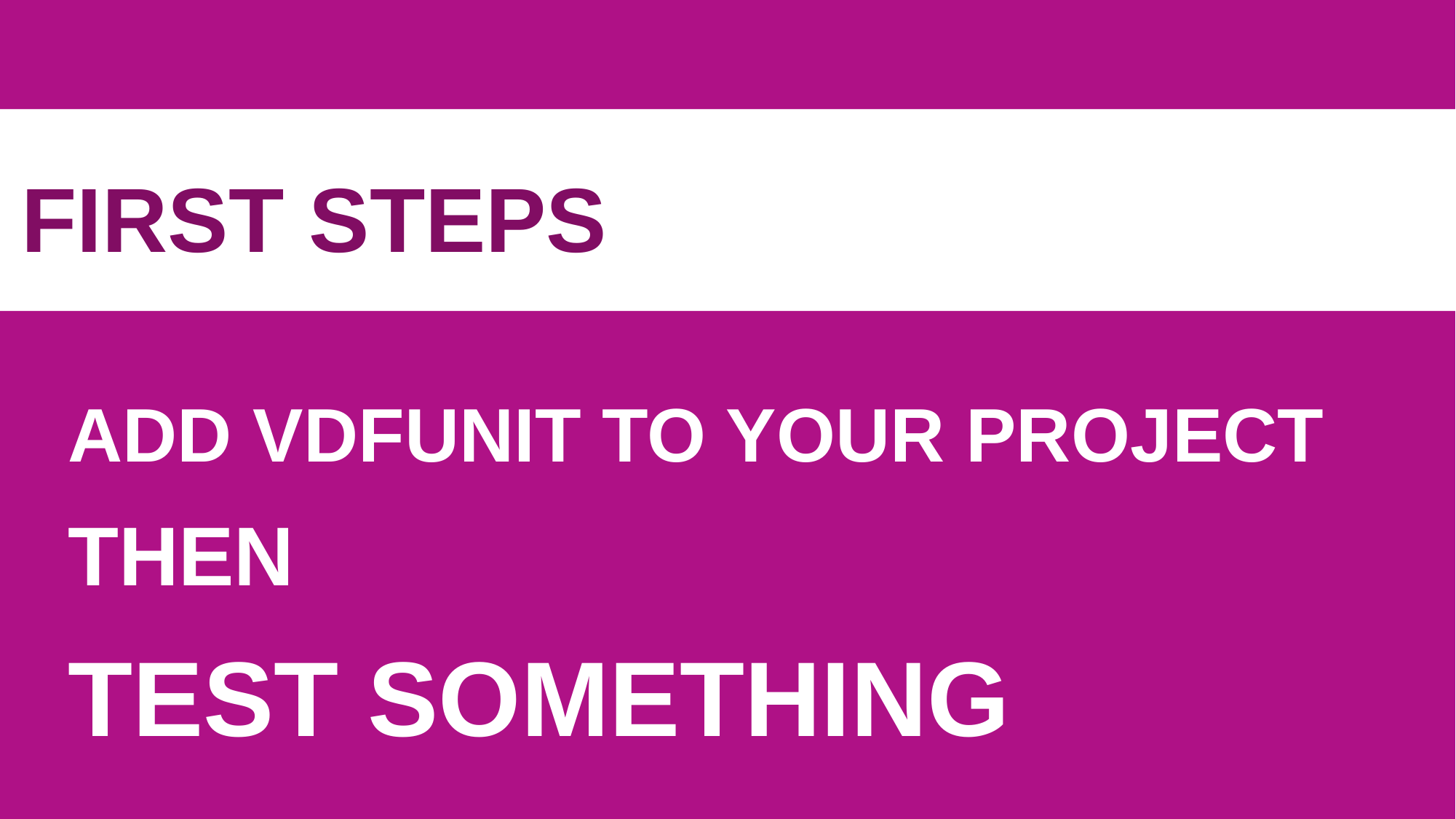

# FIRST STEPS
ADD VDFUNIT TO YOUR PROJECT
THEN
TEST SOMETHING